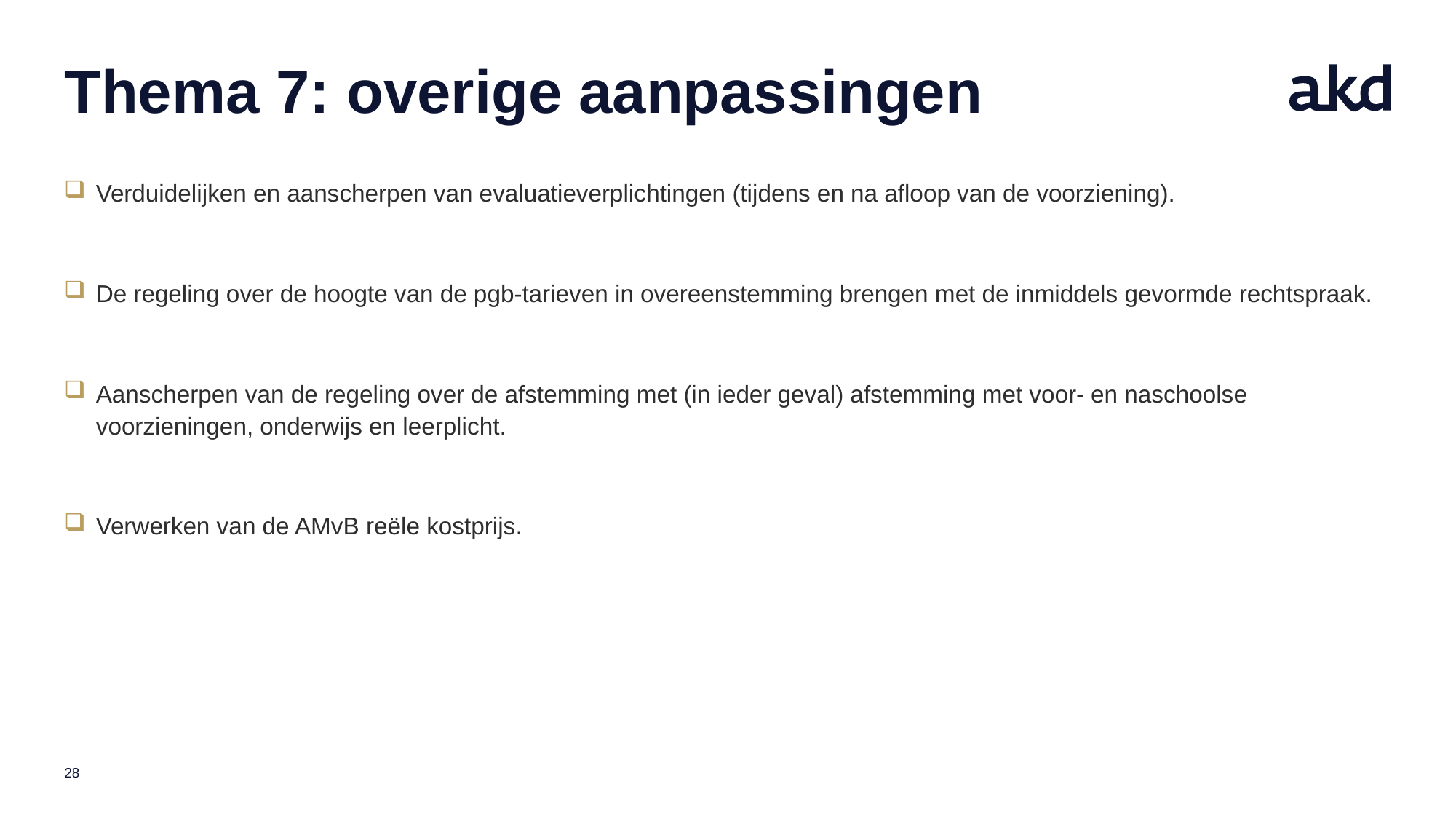

# Thema 7: overige aanpassingen
Verduidelijken en aanscherpen van evaluatieverplichtingen (tijdens en na afloop van de voorziening).

De regeling over de hoogte van de pgb-tarieven in overeenstemming brengen met de inmiddels gevormde rechtspraak.

Aanscherpen van de regeling over de afstemming met (in ieder geval) afstemming met voor- en naschoolse voorzieningen, onderwijs en leerplicht.

Verwerken van de AMvB reële kostprijs.
28